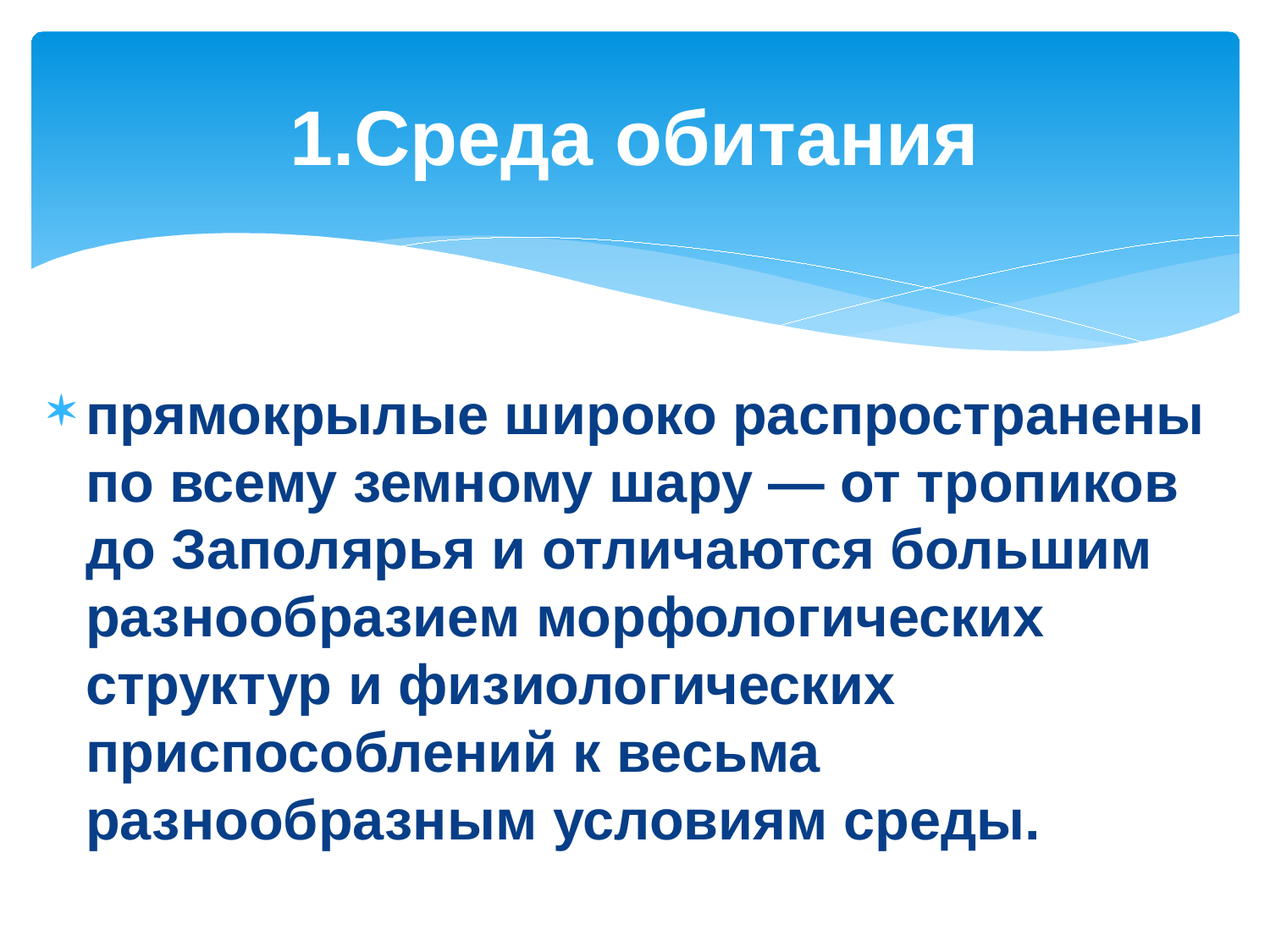

# 1.Среда обитания
прямокрылые широко распространены по всему земному шару — от тропиков до Заполярья и отличаются большим разнообразием морфологических структур и физиологических приспособлений к весьма разнообразным условиям среды.